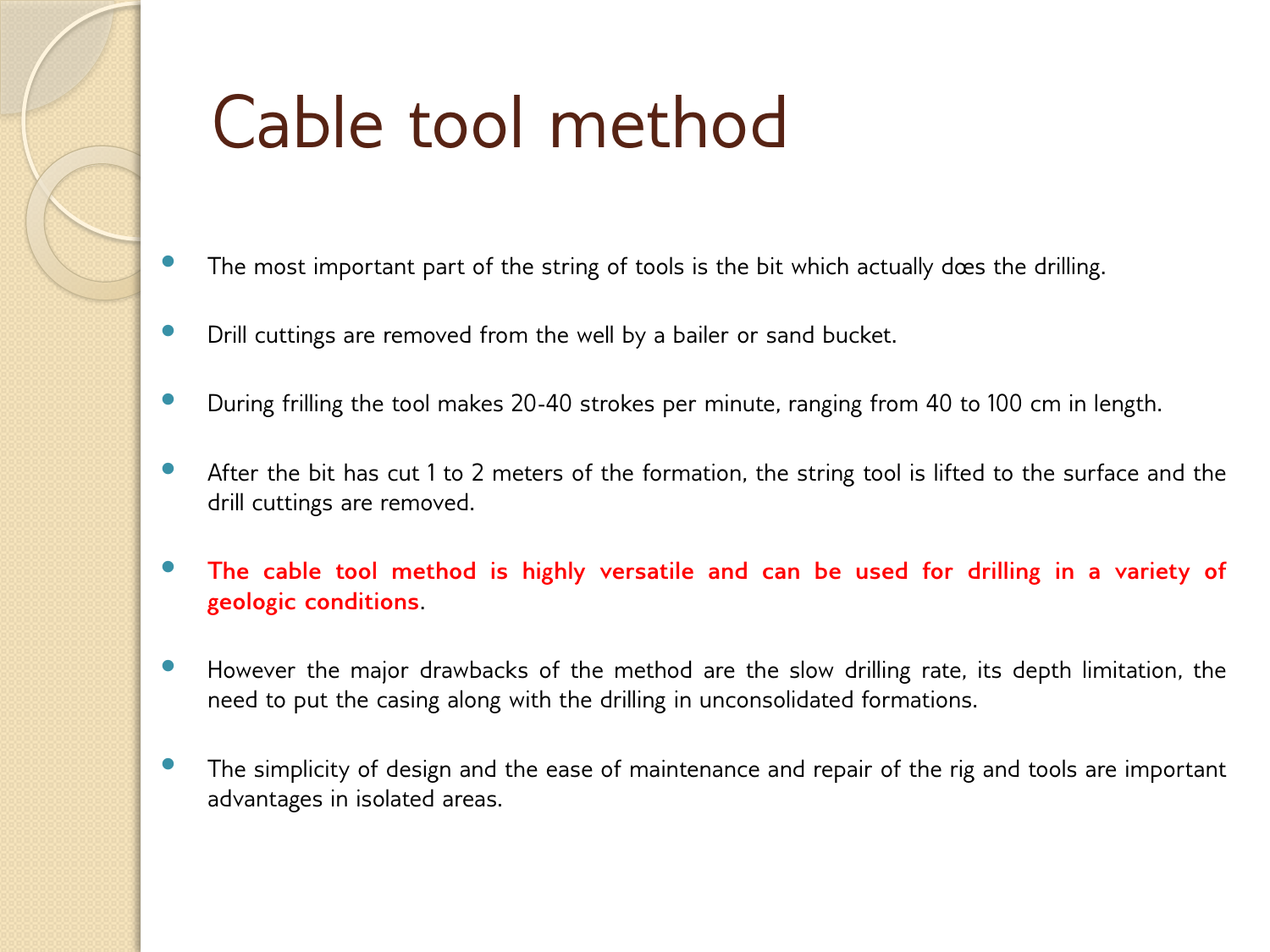

# Cable tool method
The most important part of the string of tools is the bit which actually does the drilling.

Drill cuttings are removed from the well by a bailer or sand bucket.

During frilling the tool makes 20-40 strokes per minute, ranging from 40 to 100 cm in length.

After the bit has cut 1 to 2 meters of the formation, the string tool is lifted to the surface and the drill cuttings are removed.

The cable tool method is highly versatile and can be used for drilling in a variety of geologic conditions.

However the major drawbacks of the method are the slow drilling rate, its depth limitation, the need to put the casing along with the drilling in unconsolidated formations.

The simplicity of design and the ease of maintenance and repair of the rig and tools are important advantages in isolated areas.